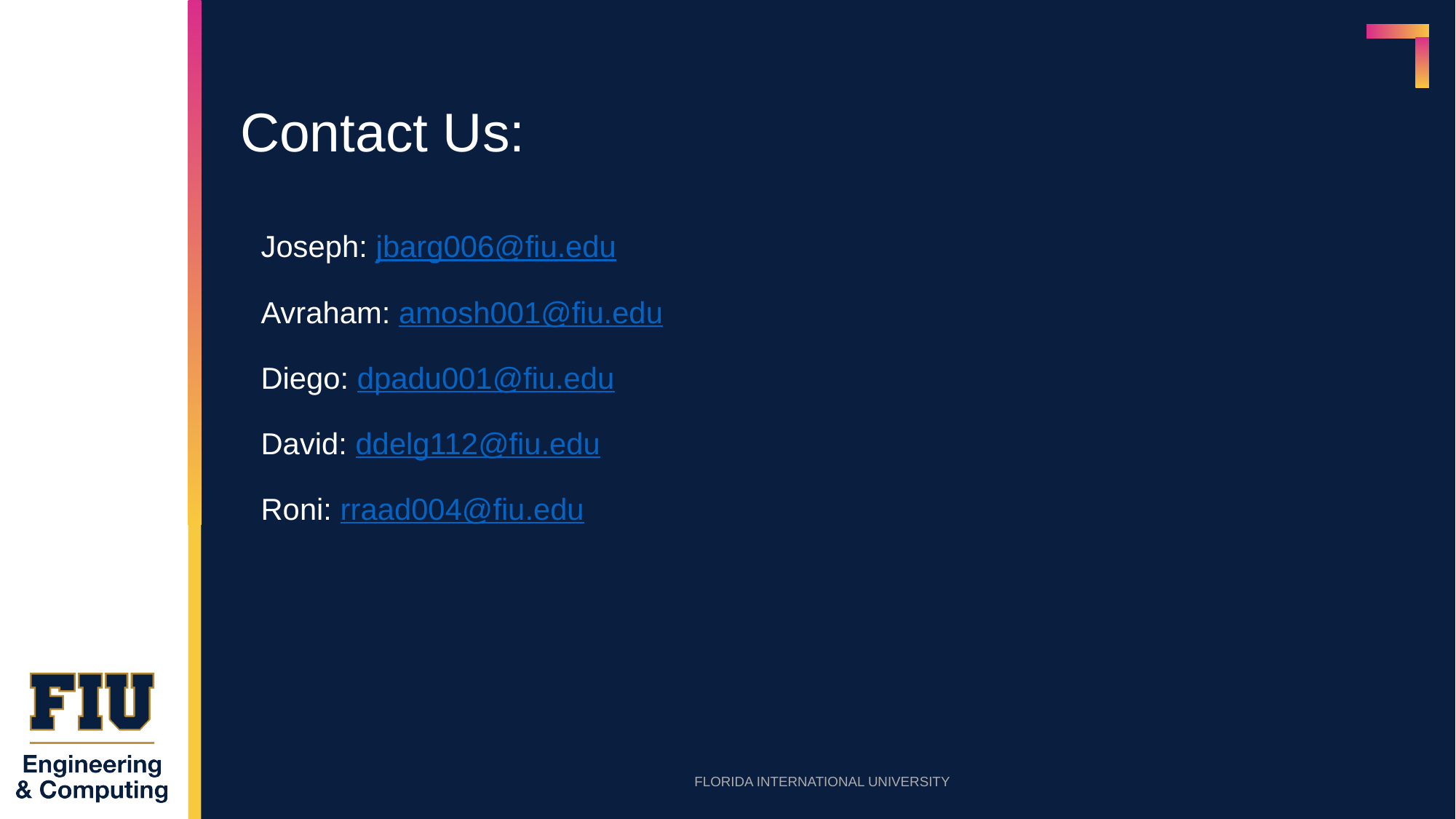

# Contact Us:
Joseph: jbarg006@fiu.edu

Avraham: amosh001@fiu.edu

Diego: dpadu001@fiu.edu

David: ddelg112@fiu.edu

Roni: rraad004@fiu.edu